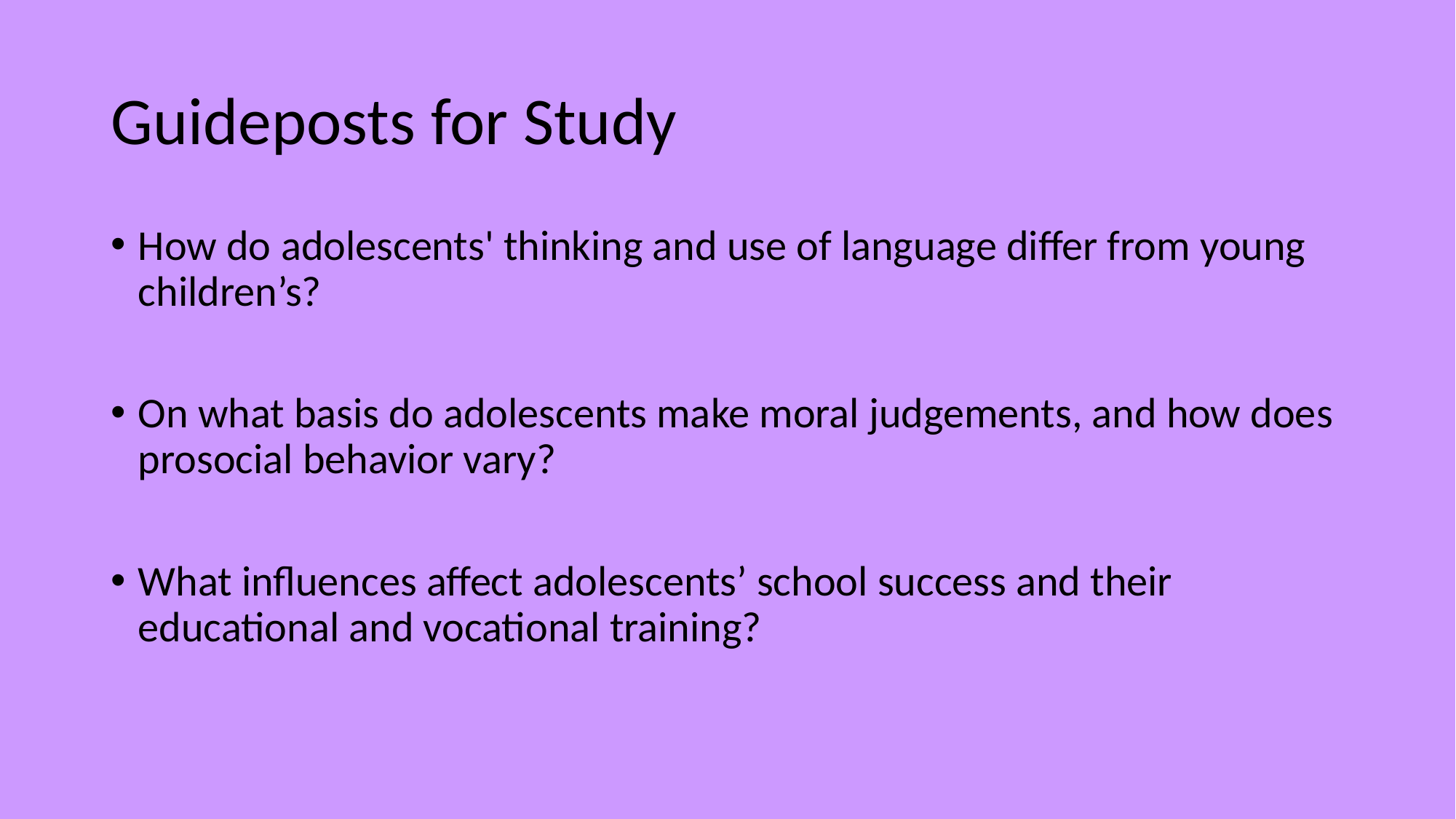

# Guideposts for Study
How do adolescents' thinking and use of language differ from young children’s?

On what basis do adolescents make moral judgements, and how does prosocial behavior vary?

What influences affect adolescents’ school success and their educational and vocational training?